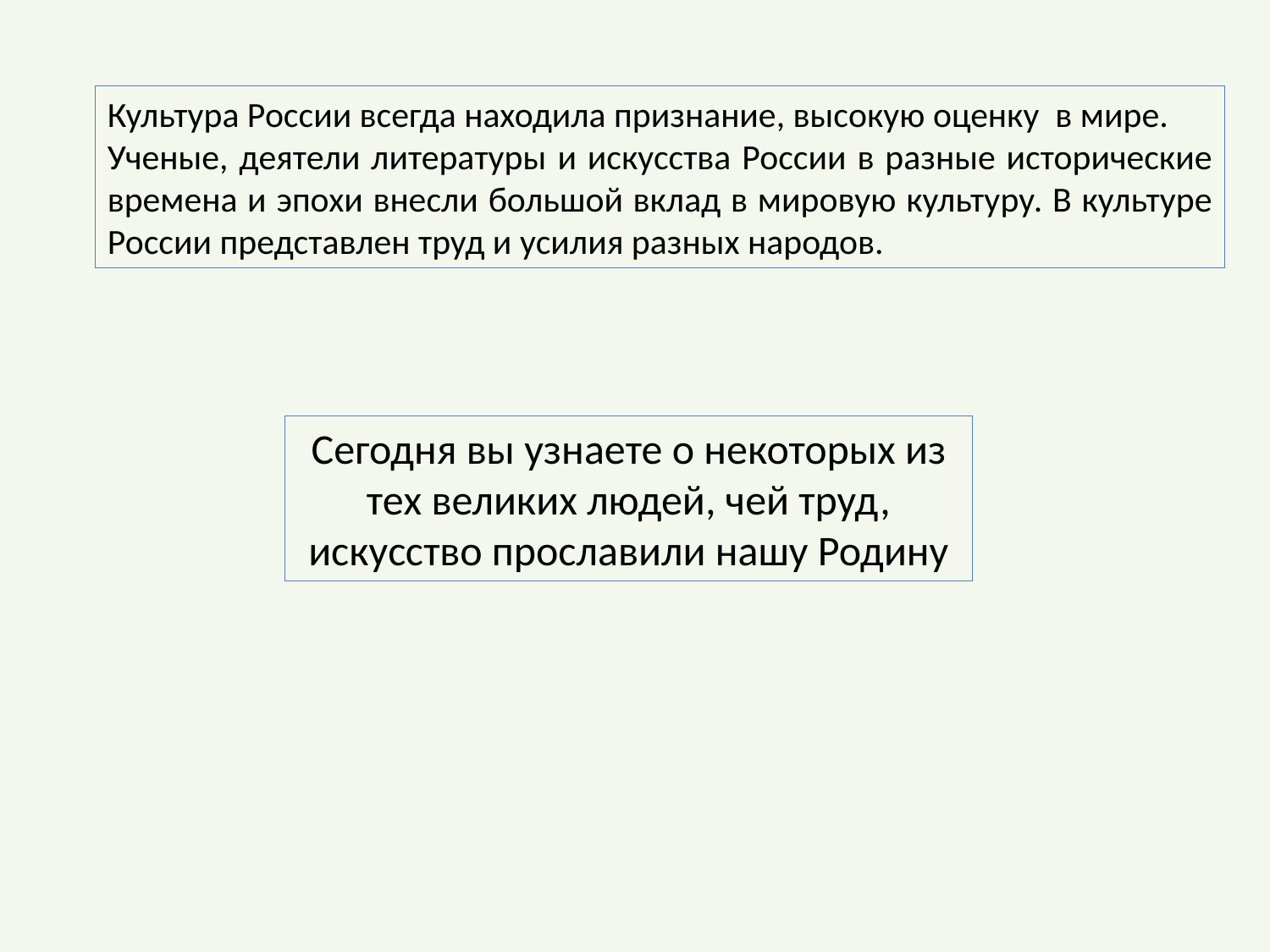

Культура России всегда находила признание, высокую оценку  в мире.
Ученые, деятели литературы и искусства России в разные исторические времена и эпохи внесли большой вклад в мировую культуру. В культуре России представлен труд и усилия разных народов.
Сегодня вы узнаете о некоторых из тех великих людей, чей труд, искусство прославили нашу Родину